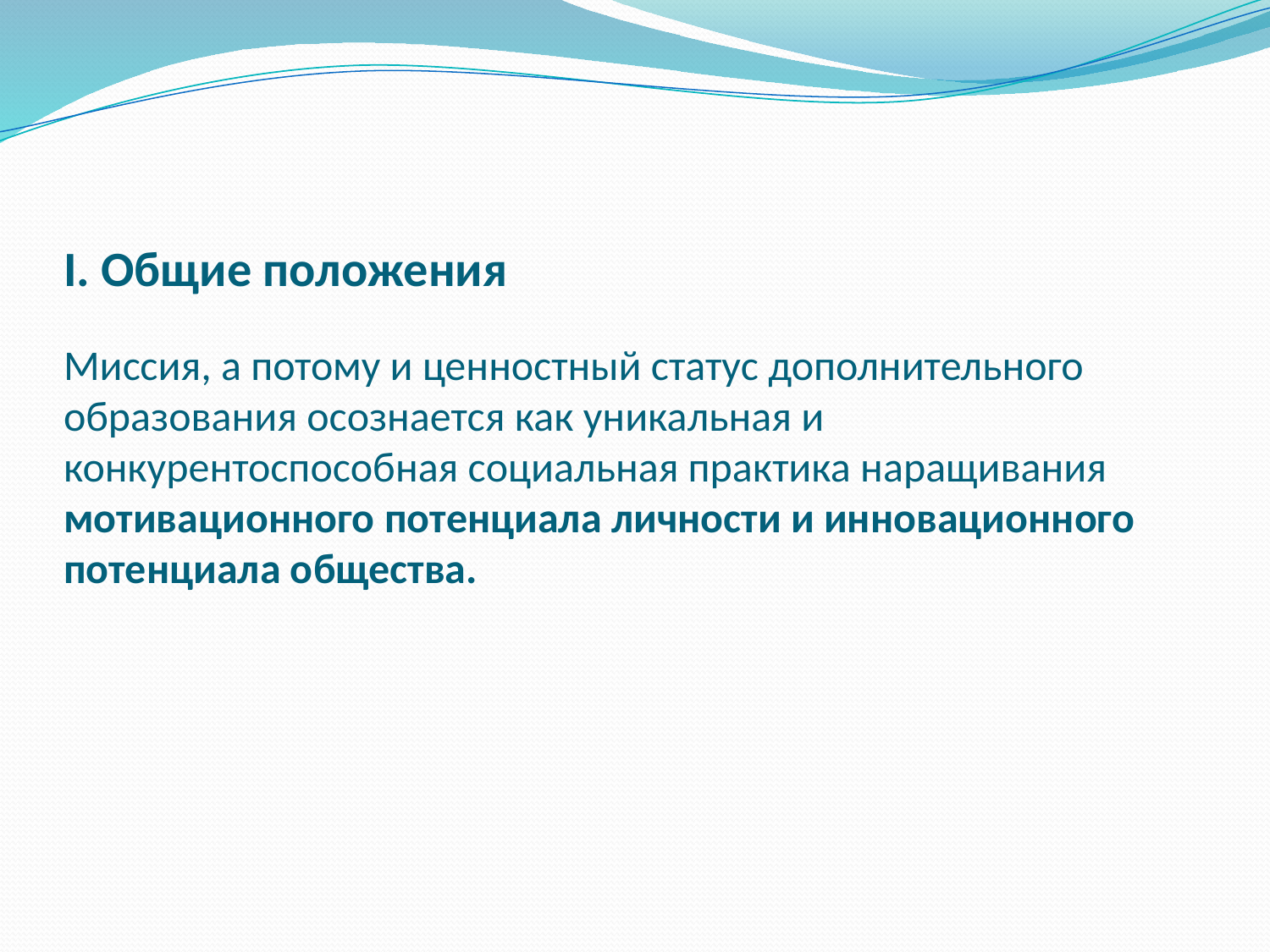

# I. Общие положения Миссия, а потому и ценностный статус дополнительного образования осознается как уникальная и конкурентоспособная социальная практика наращивания мотивационного потенциала личности и инновационного потенциала общества.